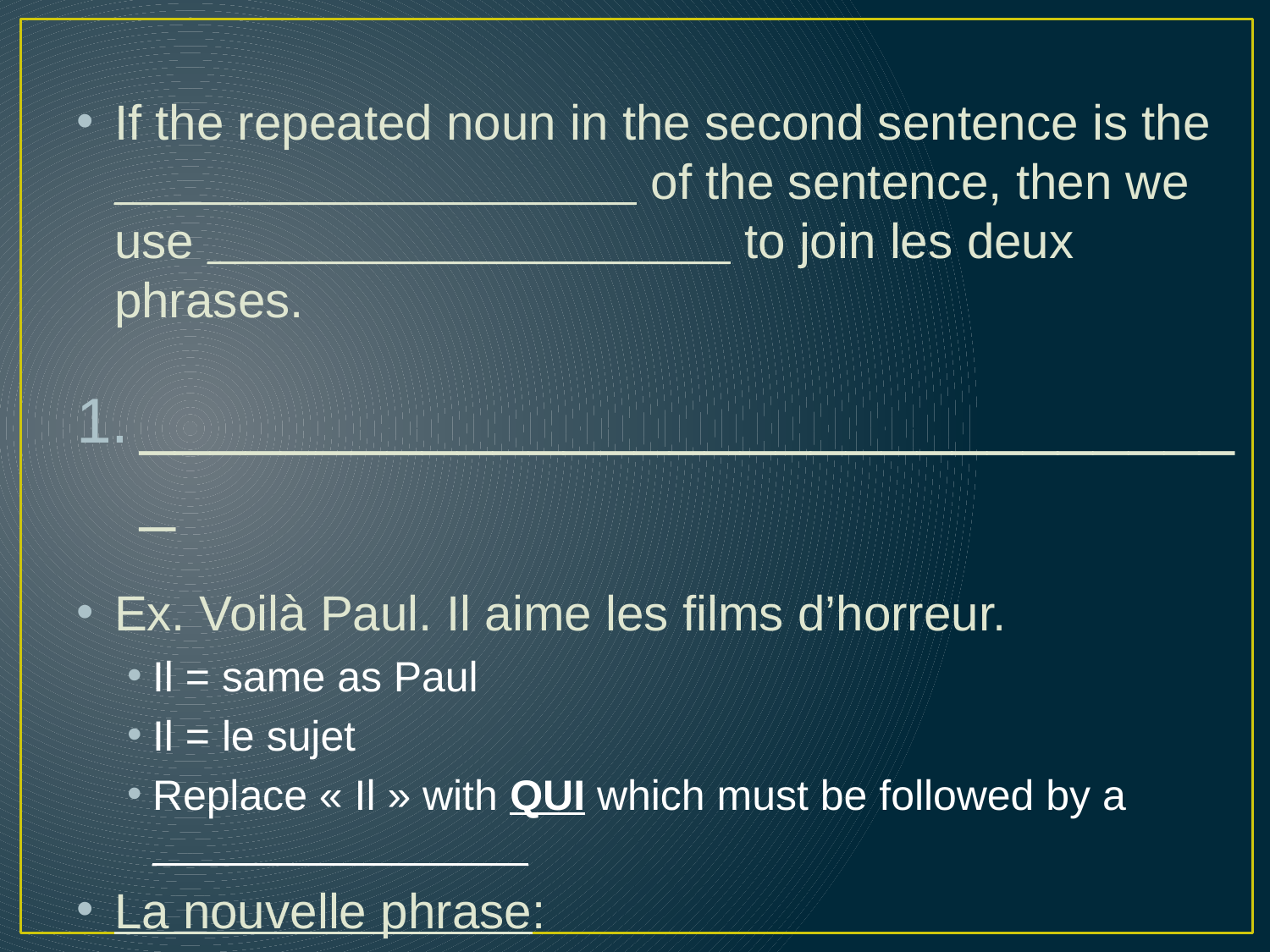

If the repeated noun in the second sentence is the ___________________ of the sentence, then we use ___________________ to join les deux phrases.

________________________________

Ex. Voilà Paul. Il aime les films d’horreur.
Il = same as Paul
Il = le sujet
Replace « Il » with QUI which must be followed by a ________________
La nouvelle phrase: _____________________________________________